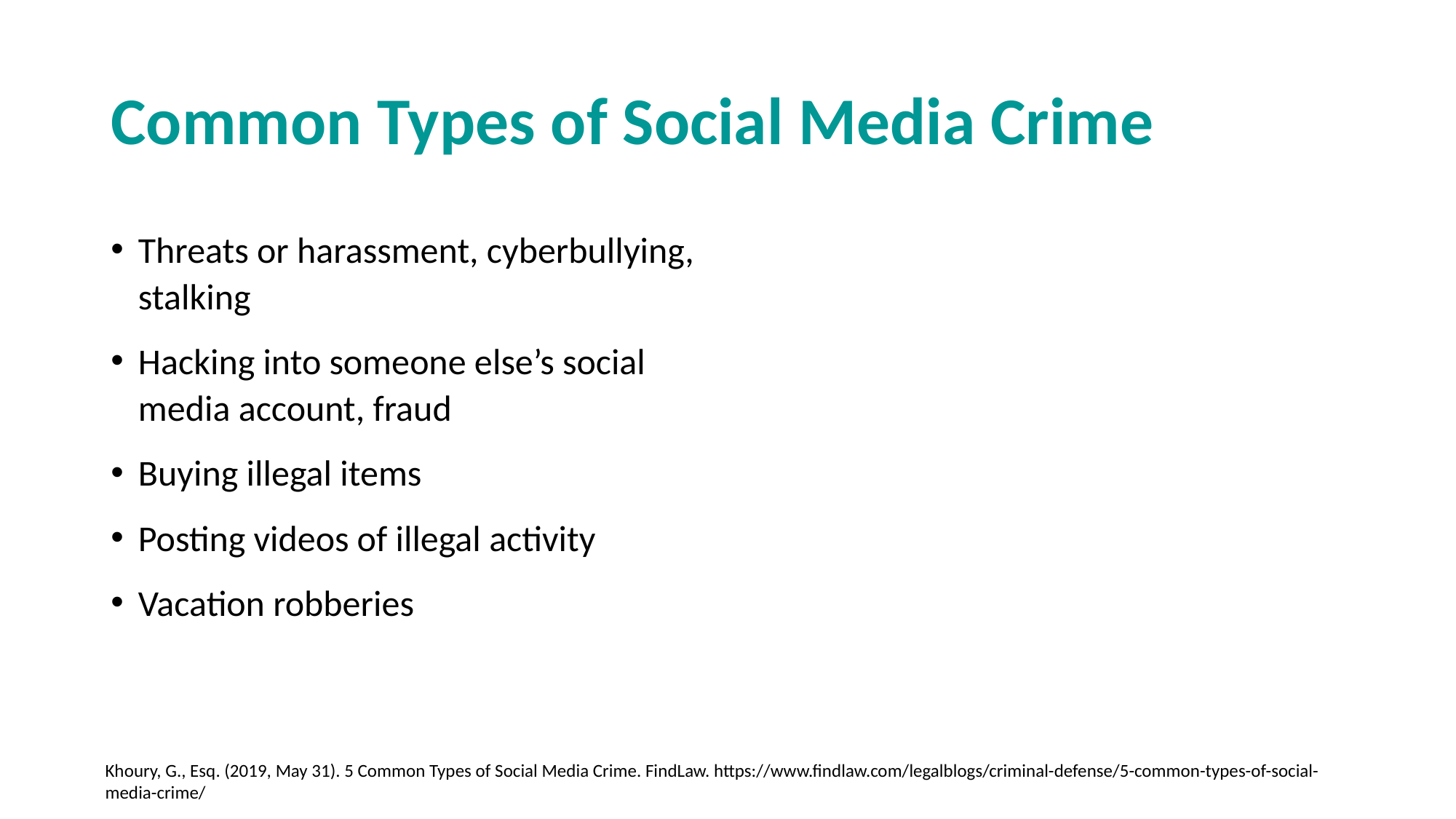

# Common Types of Social Media Crime
Threats or harassment, cyberbullying, stalking
Hacking into someone else’s social media account, fraud
Buying illegal items
Posting videos of illegal activity
Vacation robberies
Khoury, G., Esq. (2019, May 31). 5 Common Types of Social Media Crime. FindLaw. https://www.findlaw.com/legalblogs/criminal-defense/5-common-types-of-social-media-crime/